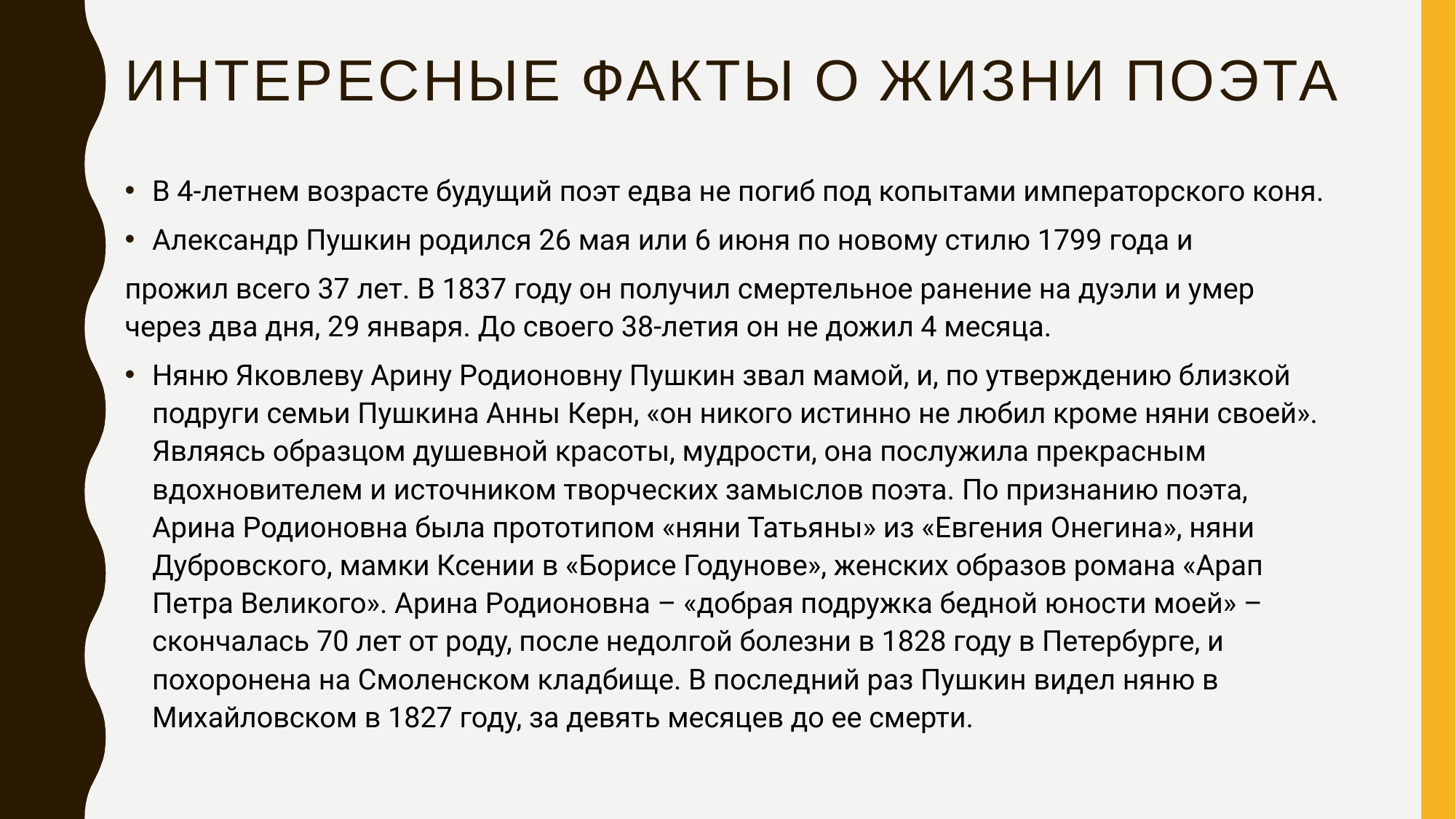

# Интересные факты о жизни поэта
В 4-летнем возрасте будущий поэт едва не погиб под копытами императорского коня.
Александр Пушкин родился 26 мая или 6 июня по новому стилю 1799 года и
прожил всего 37 лет. В 1837 году он получил смертельное ранение на дуэли и умер через два дня, 29 января. До своего 38-летия он не дожил 4 месяца.
Няню Яковлеву Арину Родионовну Пушкин звал мамой, и, по утверждению близкой подруги семьи Пушкина Анны Керн, «он никого истинно не любил кроме няни своей». Являясь образцом душевной красоты, мудрости, она послужила прекрасным вдохновителем и источником творческих замыслов поэта. По признанию поэта, Арина Родионовна была прототипом «няни Татьяны» из «Евгения Онегина», няни Дубровского, мамки Ксении в «Борисе Годунове», женских образов романа «Арап Петра Великого». Арина Родионовна – «добрая подружка бедной юности моей» – скончалась 70 лет от роду, после недолгой болезни в 1828 году в Петербурге, и похоронена на Смоленском кладбище. В последний раз Пушкин видел няню в Михайловском в 1827 году, за девять месяцев до ее смерти.